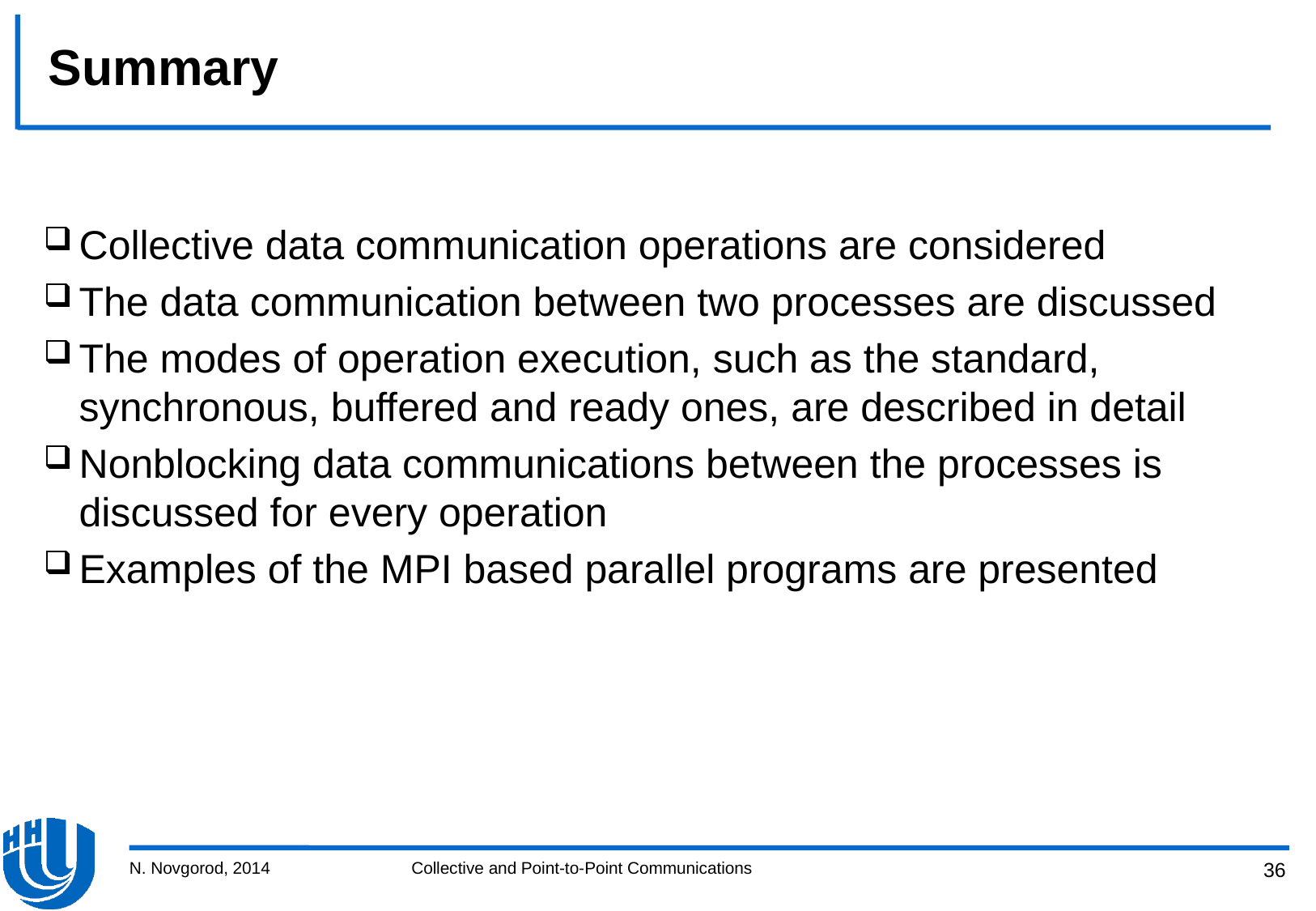

# Summary

Collective data communication operations are considered
The data communication between two processes are discussed
The modes of operation execution, such as the standard, synchronous, buffered and ready ones, are described in detail
Nonblocking data communications between the processes is discussed for every operation
Examples of the MPI based parallel programs are presented

N. Novgorod, 2014
Collective and Point-to-Point Communications
36